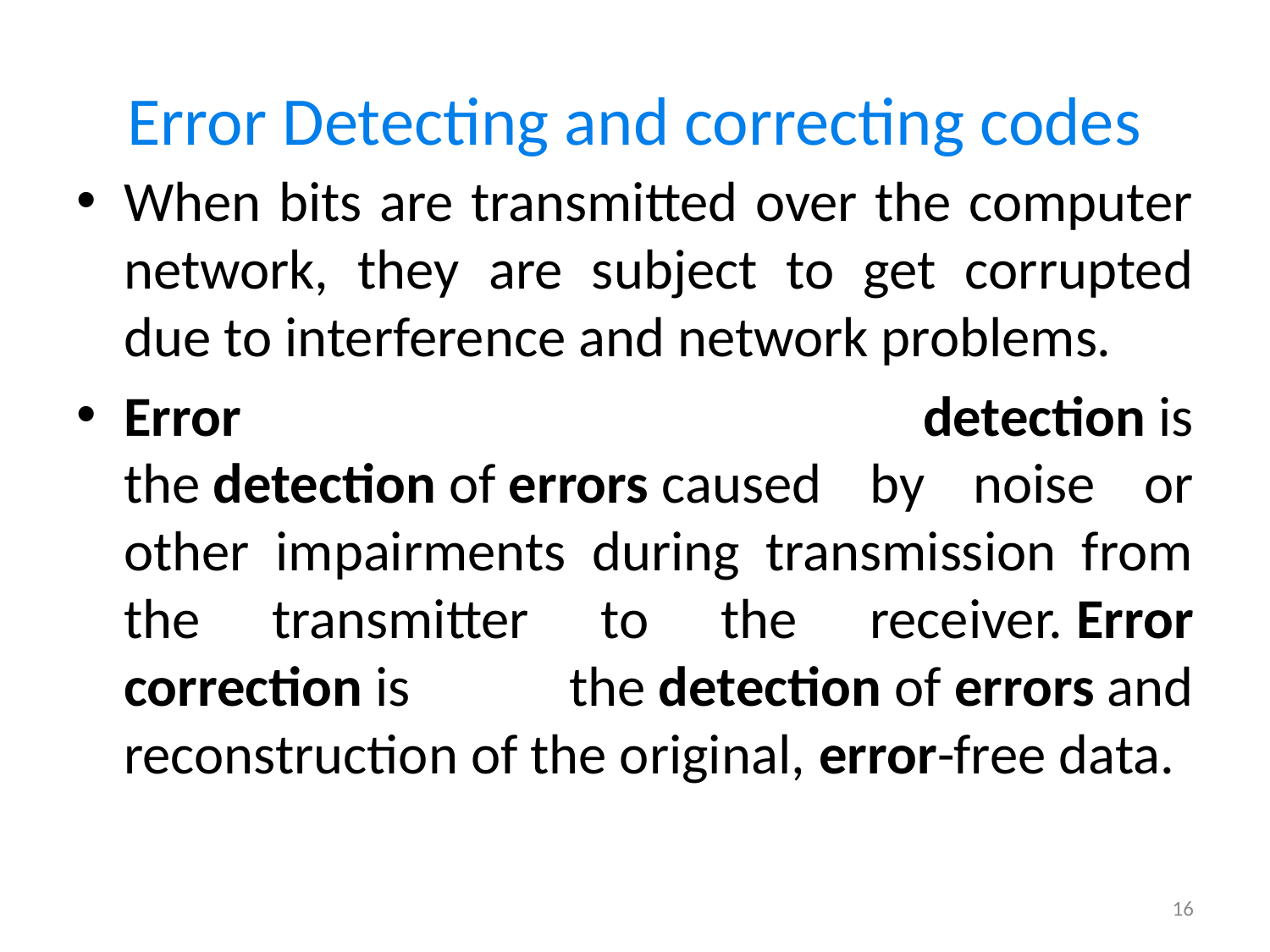

# Error Detecting and correcting codes
When bits are transmitted over the computer network, they are subject to get corrupted due to interference and network problems.
Error detection is the detection of errors caused by noise or other impairments during transmission from the transmitter to the receiver. Error correction is the detection of errors and reconstruction of the original, error-free data.

16